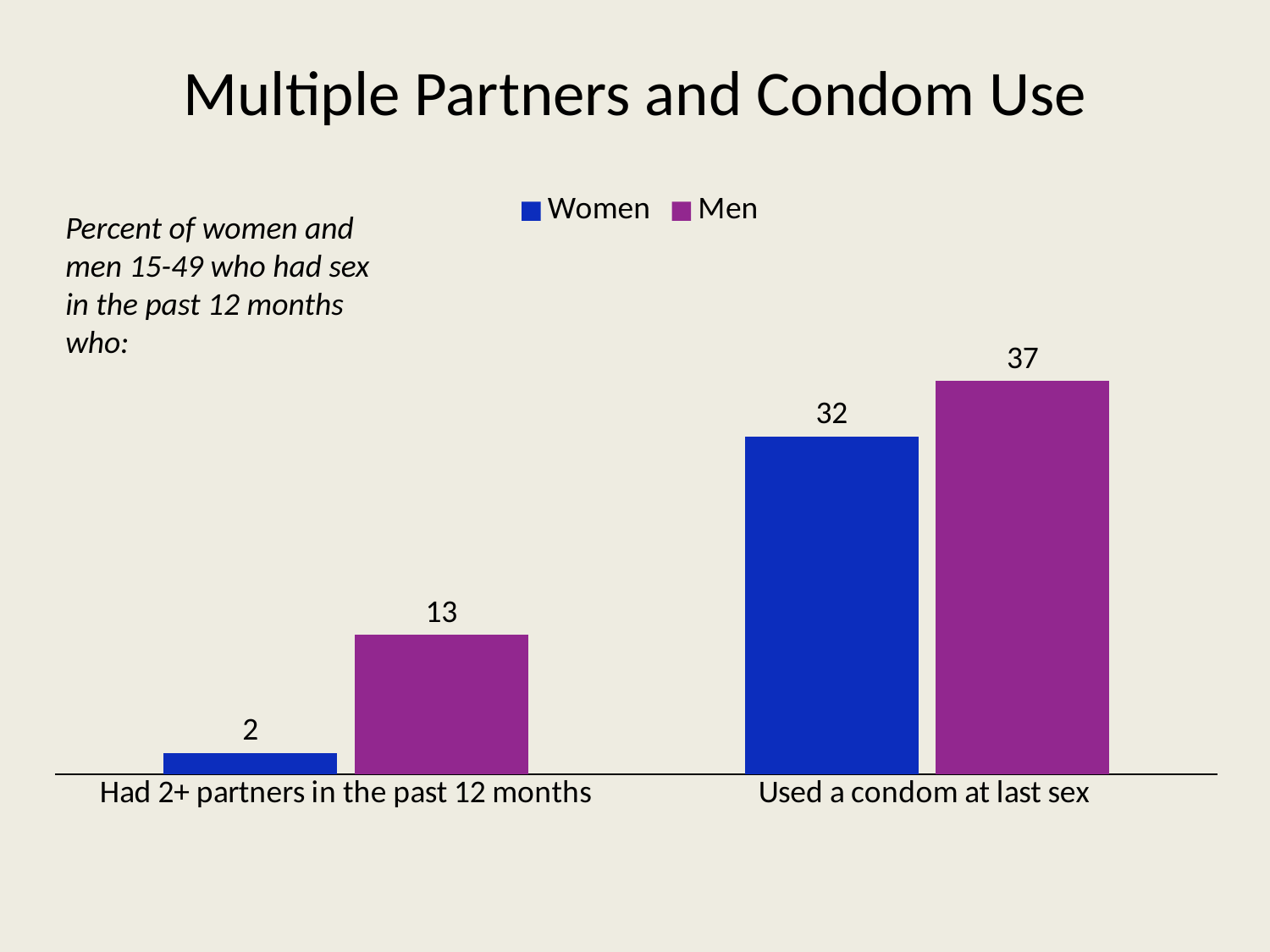

# Multiple Partners and Condom Use

### Chart

| Category | Women | Men |
|---|---|---|
| Had 2+ partners in the past 12 months | 2.0 | 13.1 |
| Used a condom at last sex  | 31.8 | 37.0 |
Percent of women and men 15-49 who had sex in the past 12 months who: